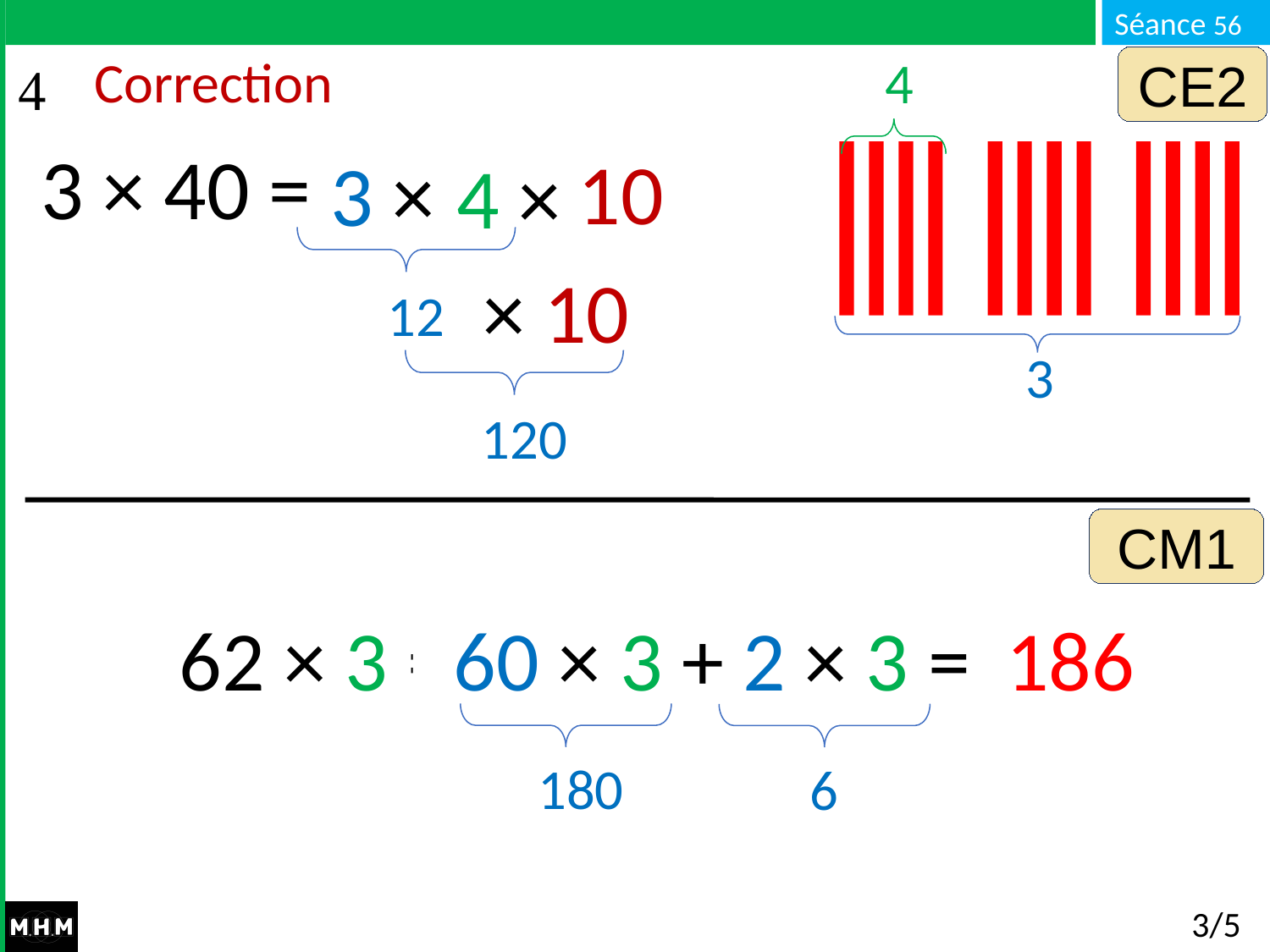

4

CE2
CE2
Correction
3 × 40 =
10
3 ×
4 ×

12
× 10

3

120

CM1
62 × 3 =
60 × 3 + 2 × 3 = …
186

180

6
# 3/5